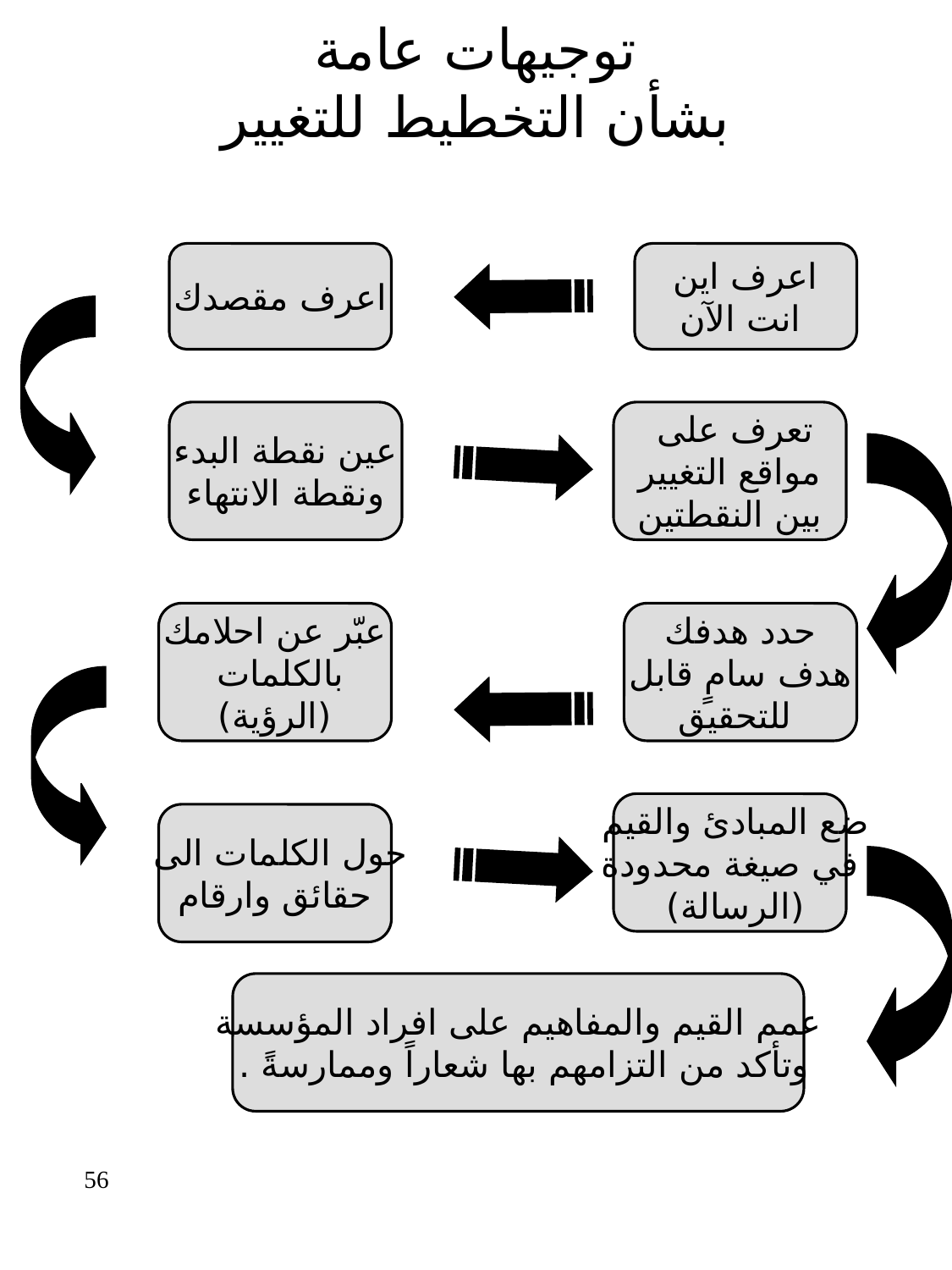

# توجيهات عامة بشأن التخطيط للتغيير
اعرف مقصدك
اعرف اين
 انت الآن

عين نقطة البدء
ونقطة الانتهاء
تعرف على
مواقع التغيير
بين النقطتين

عبّر عن احلامك
بالكلمات
(الرؤية)
حدد هدفك
هدف سامٍ قابل
 للتحقيق

ضع المبادئ والقيم
في صيغة محدودة
(الرسالة)
حول الكلمات الى
حقائق وارقام

عمم القيم والمفاهيم على افراد المؤسسة
وتأكد من التزامهم بها شعاراً وممارسةً .
56